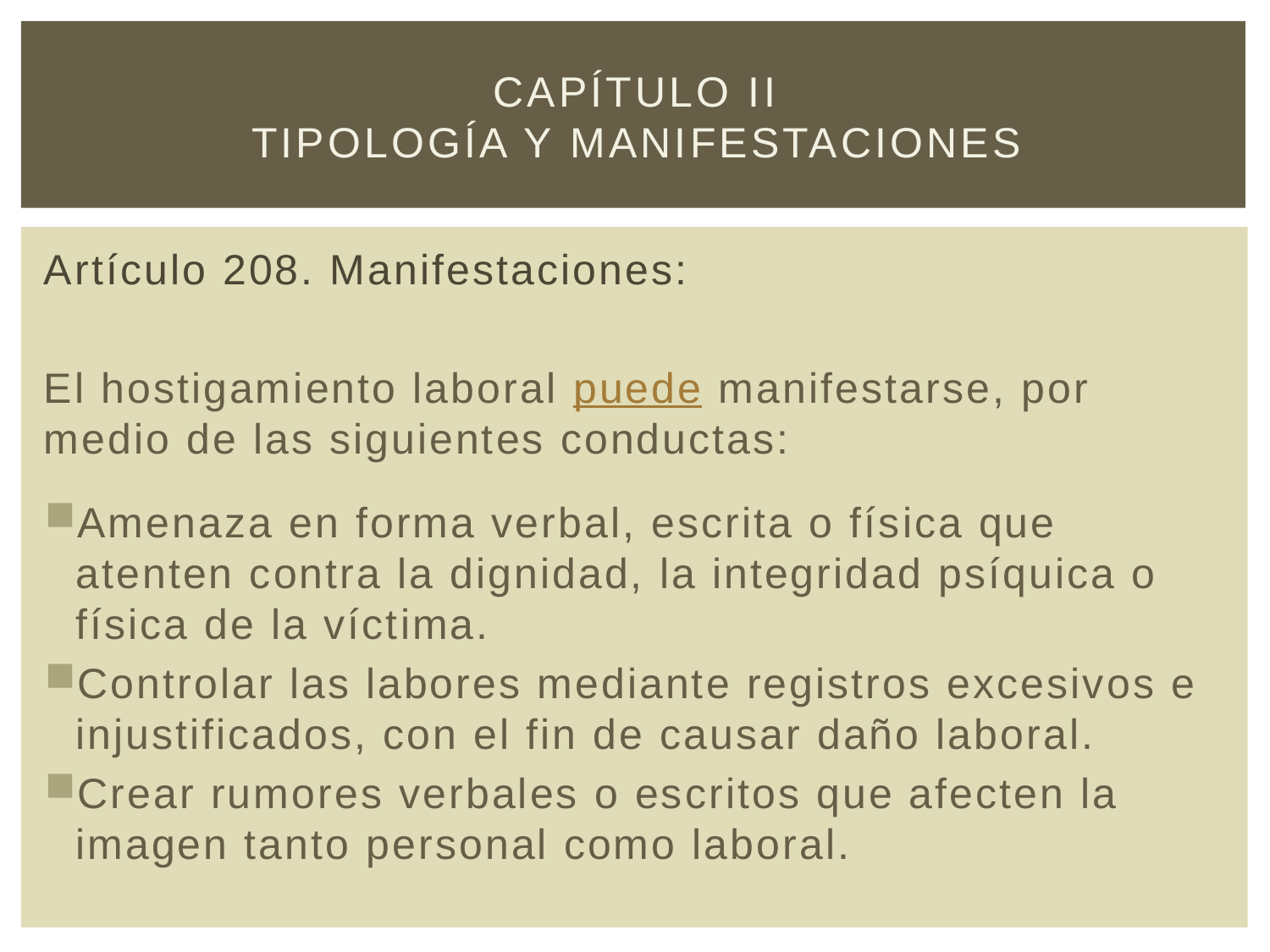

# Capítulo II tipología y manifestaciones
Artículo 208. Manifestaciones:

El hostigamiento laboral puede manifestarse, por medio de las siguientes conductas:

Amenaza en forma verbal, escrita o física que atenten contra la dignidad, la integridad psíquica o física de la víctima.
Controlar las labores mediante registros excesivos e injustificados, con el fin de causar daño laboral.
Crear rumores verbales o escritos que afecten la imagen tanto personal como laboral.